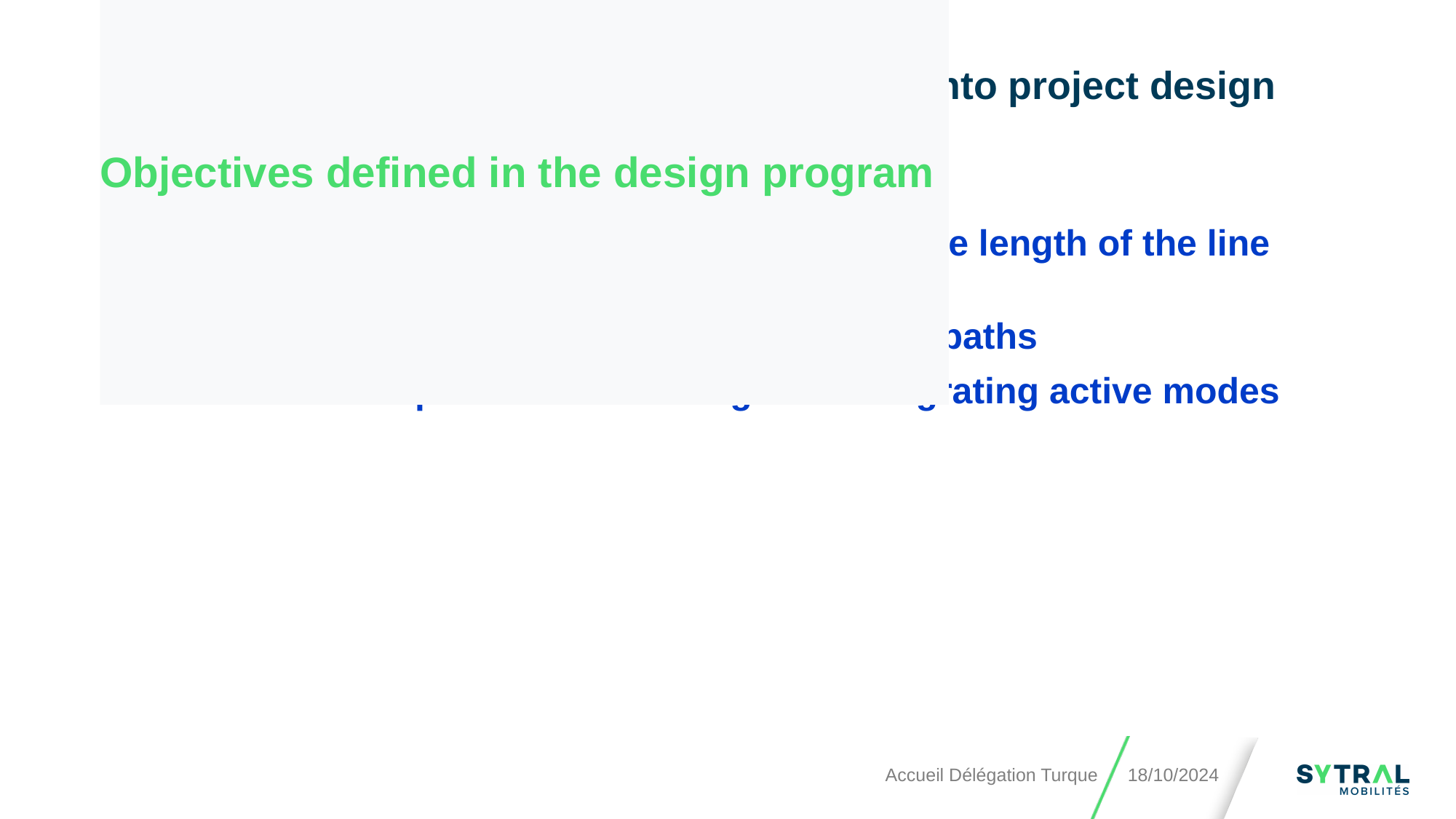

# Integrating pedestrian and cycling facilities into project design
Objectives defined in the design program
Develop continuous cycle routes over the entire length of the line meshed with the existing network
Improve readability and comfort of pedestrian paths
Create an underpass under the ring road integrating active modes

Accueil Délégation Turque
18/10/2024